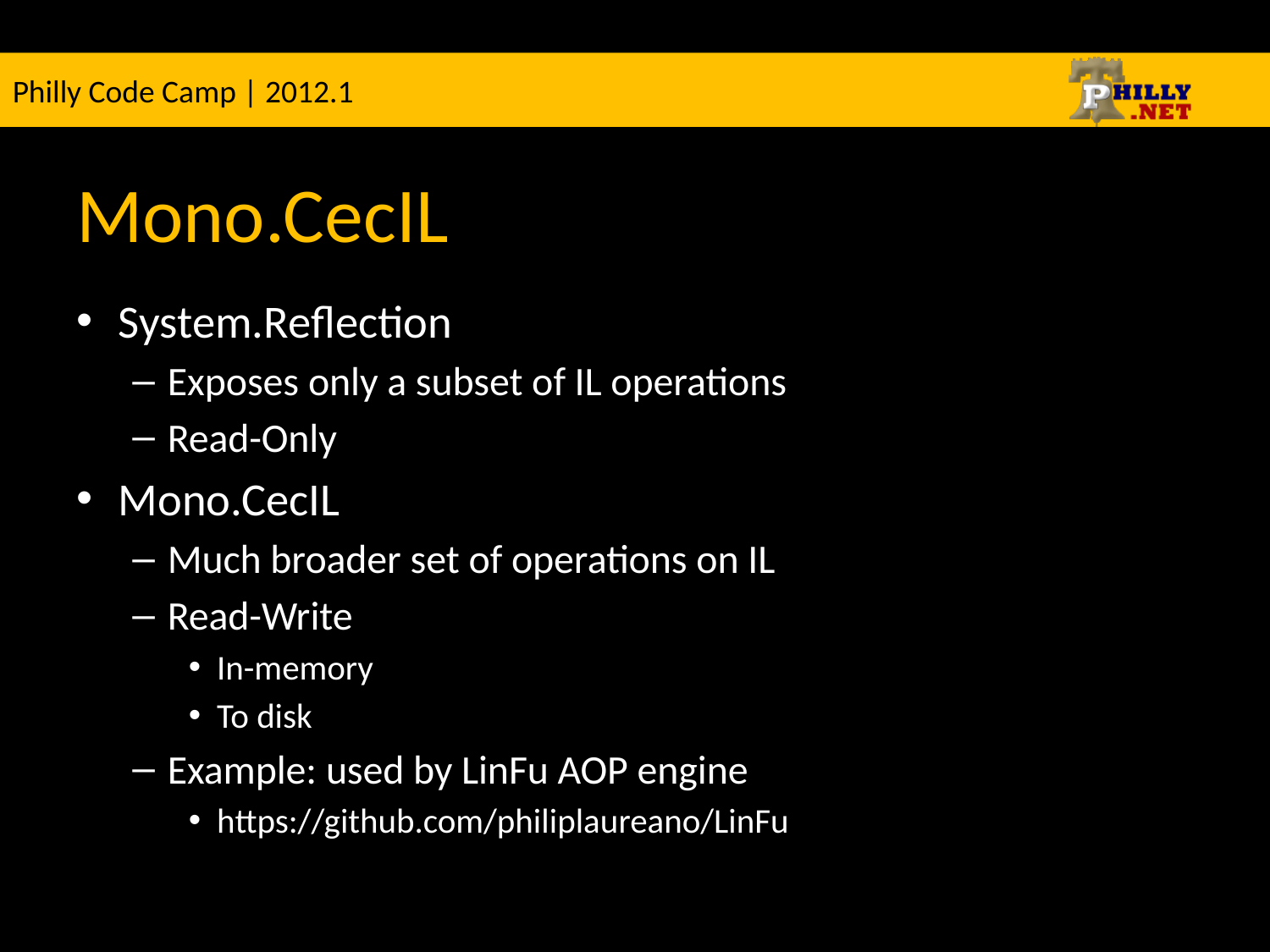

# Mono.CecIL
System.Reflection
Exposes only a subset of IL operations
Read-Only
Mono.CecIL
Much broader set of operations on IL
Read-Write
In-memory
To disk
Example: used by LinFu AOP engine
https://github.com/philiplaureano/LinFu